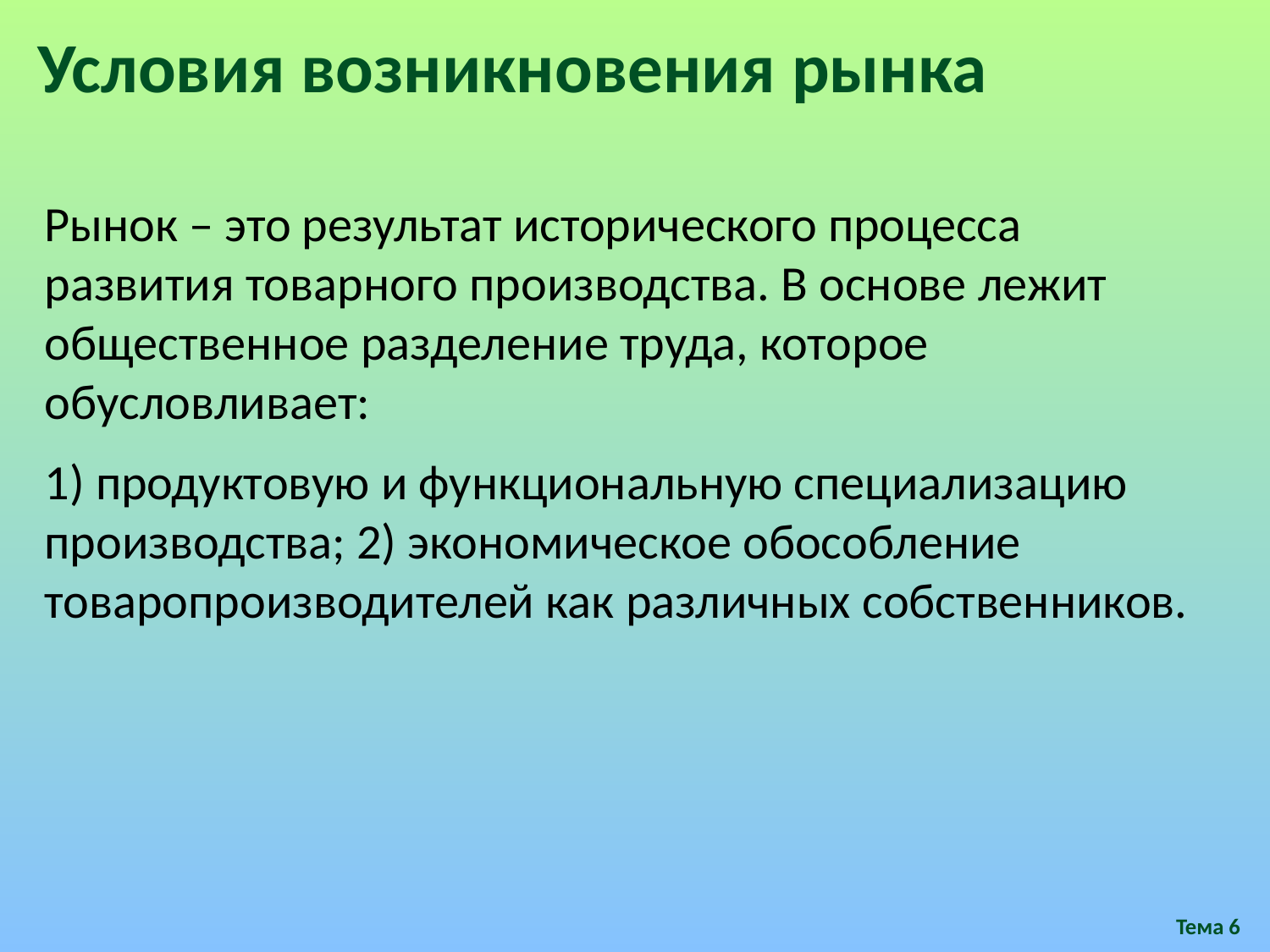

Условия возникновения рынка
Рынок – это результат исторического процесса развития товарного производства. В основе лежит общественное разделение труда, которое обусловливает:

1) продуктовую и функциональную специализацию производства; 2) экономическое обособление товаропроизводителей как различных собственников.

Тема 6